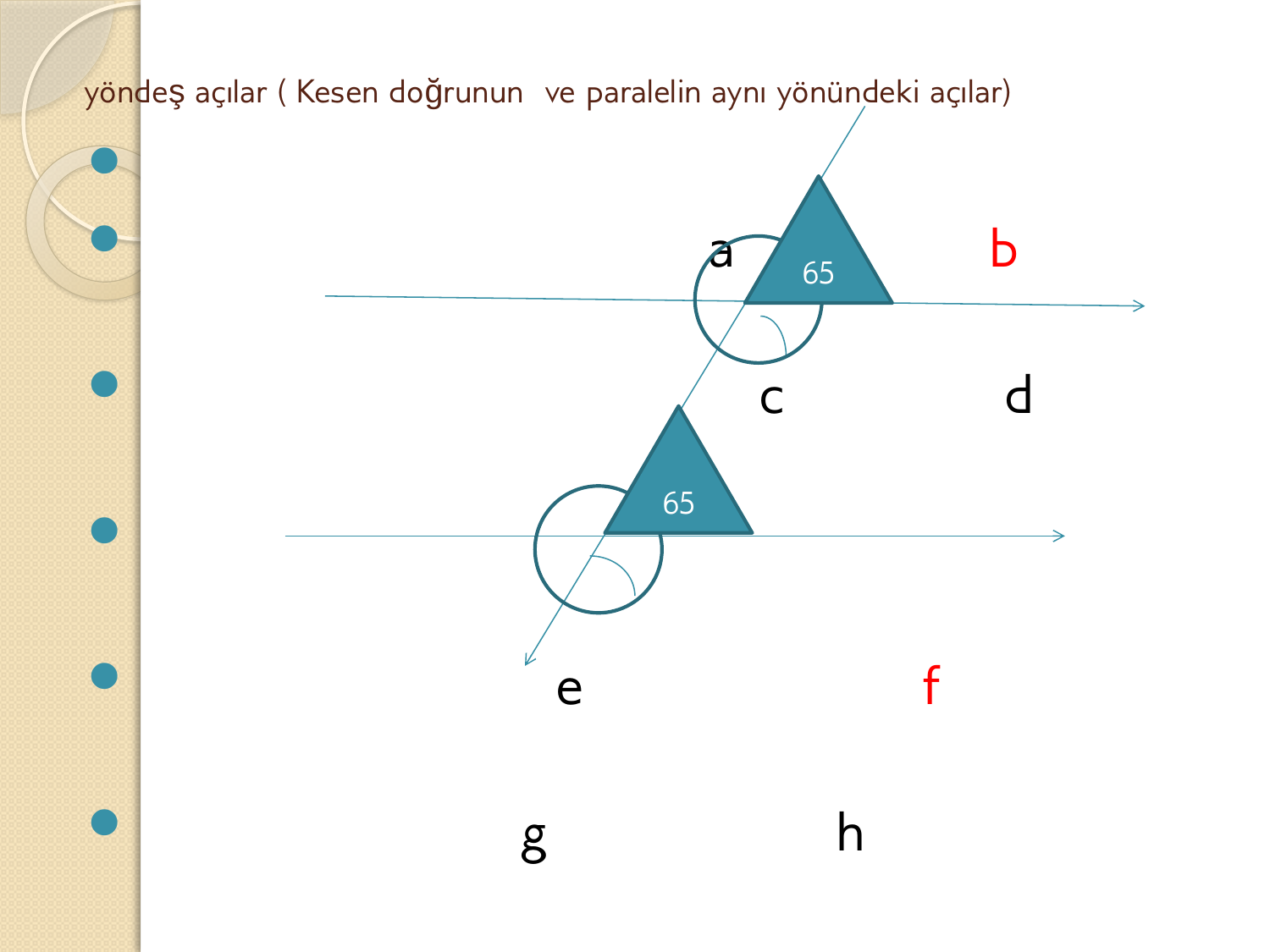

# yöndeş açılar ( Kesen doğrunun  ve paralelin aynı yönündeki açılar)

                                  a               b
                                     c             d

                         e                    f
                       g                 h

      b açısı ile f açısı yöndeştir ve eşittir.
65

65